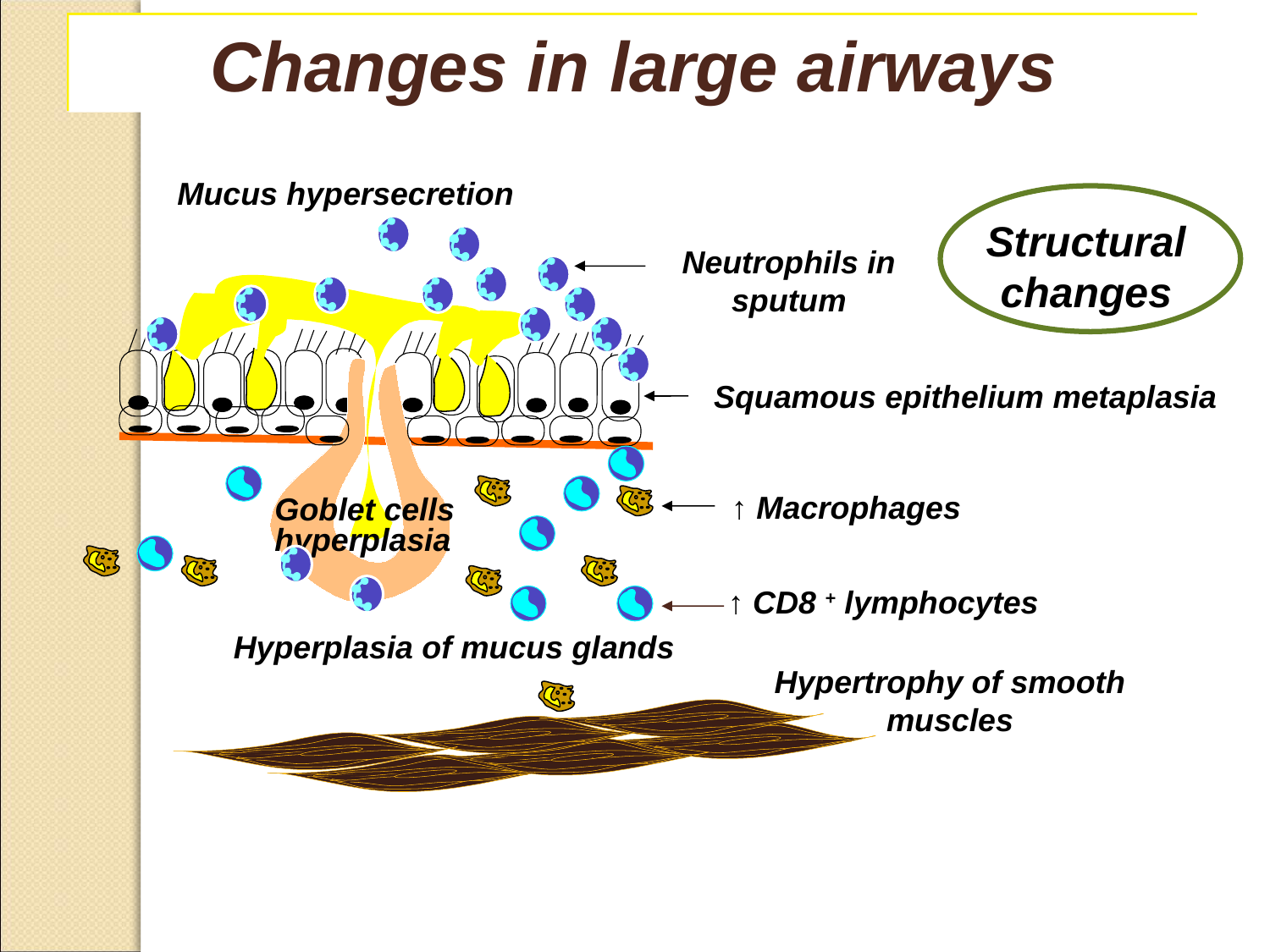

Changes in large airways
Mucus hypersecretion

Structural
changes

Neutrophils in sputum

Squamous epithelium metaplasia

↑ Macrophages

Goblet cells
hyperplasia

↑ CD8 + lymphocytes

 Hyperplasia of mucus glands
Hypertrophy of smooth muscles